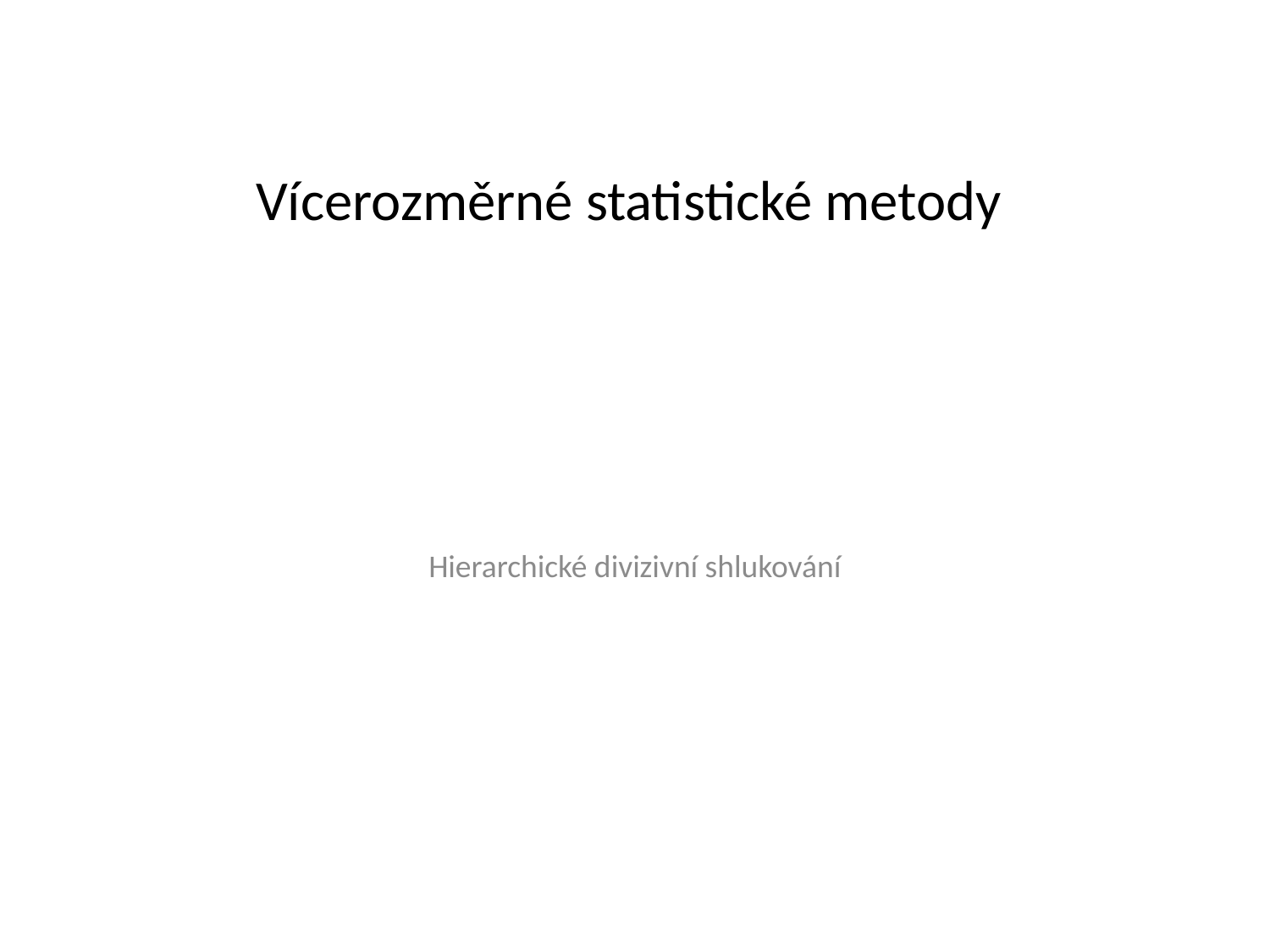

# Vícerozměrné statistické metody
Hierarchické divizivní shlukování